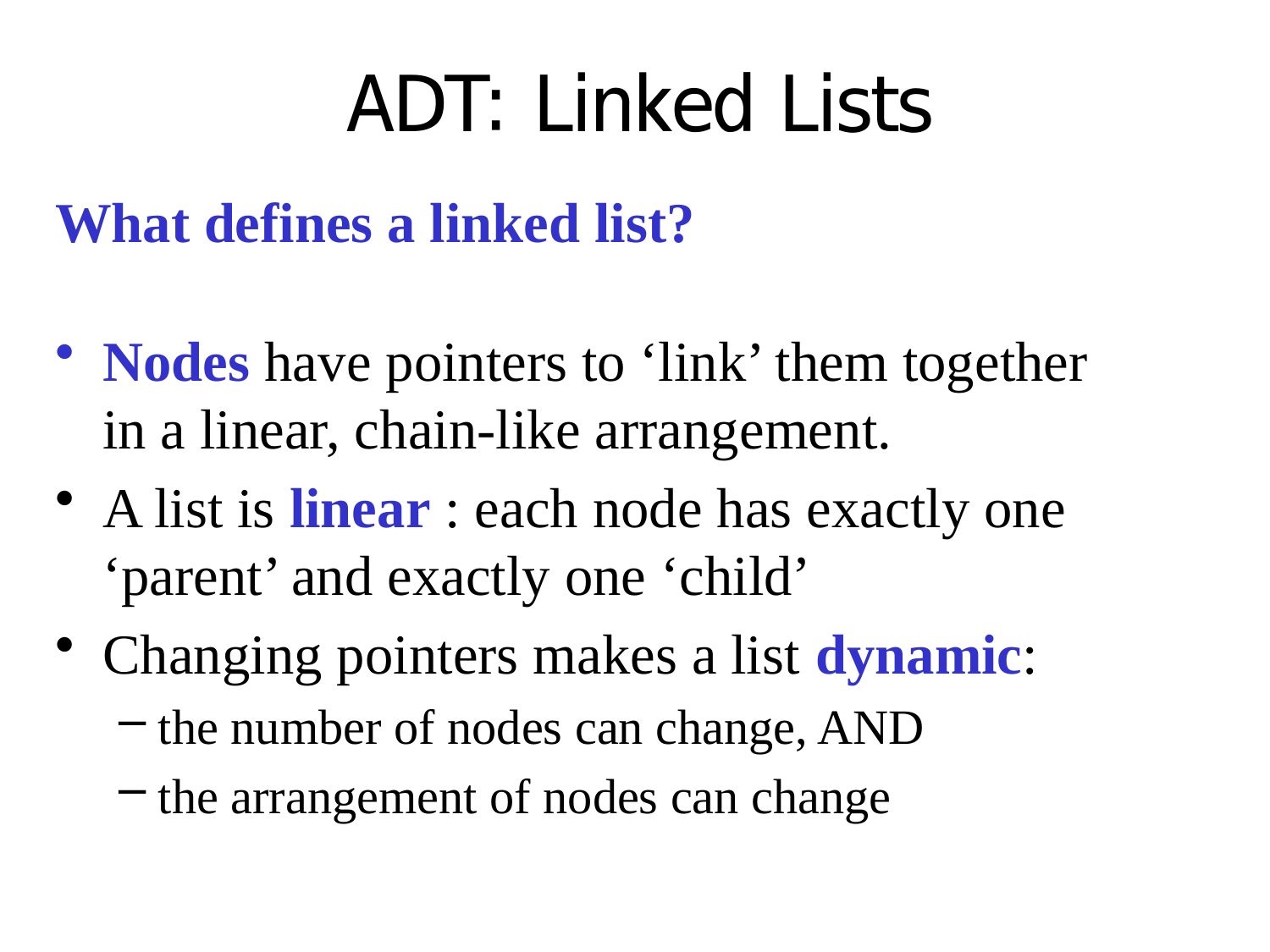

# ADT: Linked Lists
What defines a linked list?

Nodes have pointers to ‘link’ them together
in a linear, chain-like arrangement.
A list is linear : each node has exactly one ‘parent’ and exactly one ‘child’
Changing pointers makes a list dynamic:
the number of nodes can change, AND
the arrangement of nodes can change